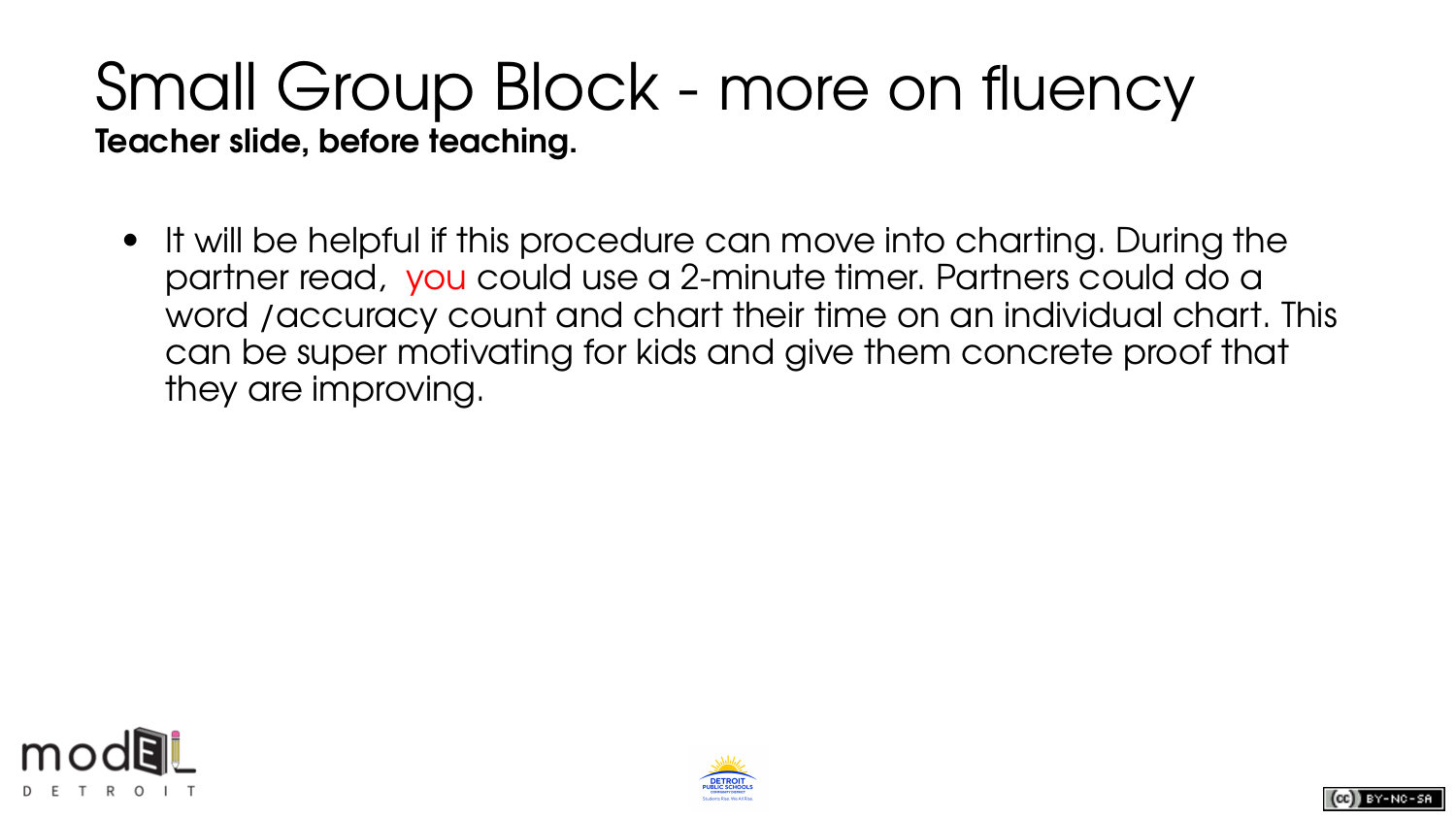

# Small Group Block - more on fluency
Teacher slide, before teaching.
It will be helpful if this procedure can move into charting. During the partner read,  you could use a 2-minute timer. Partners could do a word /accuracy count and chart their time on an individual chart. This can be super motivating for kids and give them concrete proof that they are improving.